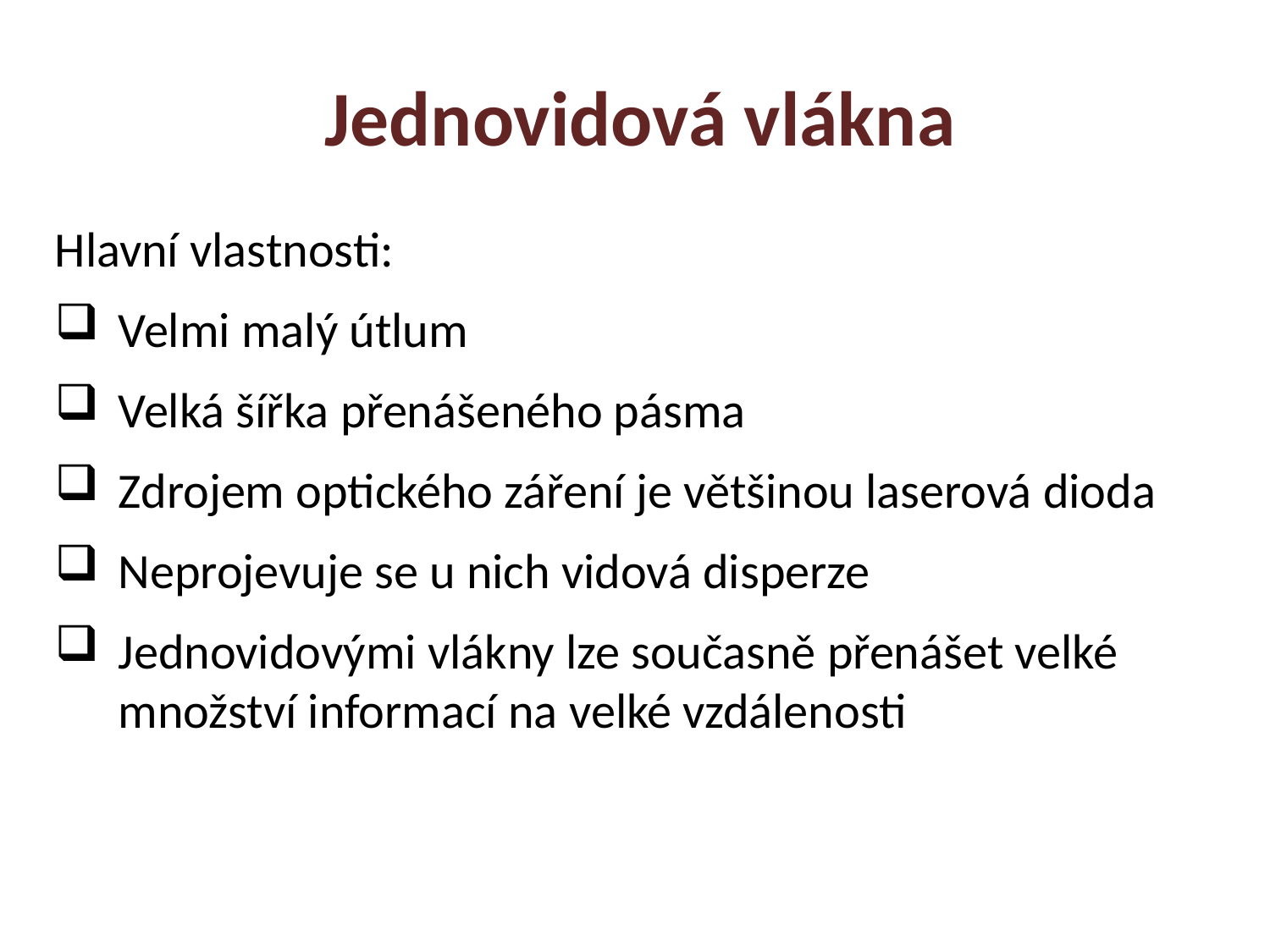

Jednovidová vlákna
Hlavní vlastnosti:
Velmi malý útlum
Velká šířka přenášeného pásma
Zdrojem optického záření je většinou laserová dioda
Neprojevuje se u nich vidová disperze
Jednovidovými vlákny lze současně přenášet velké množství informací na velké vzdálenosti